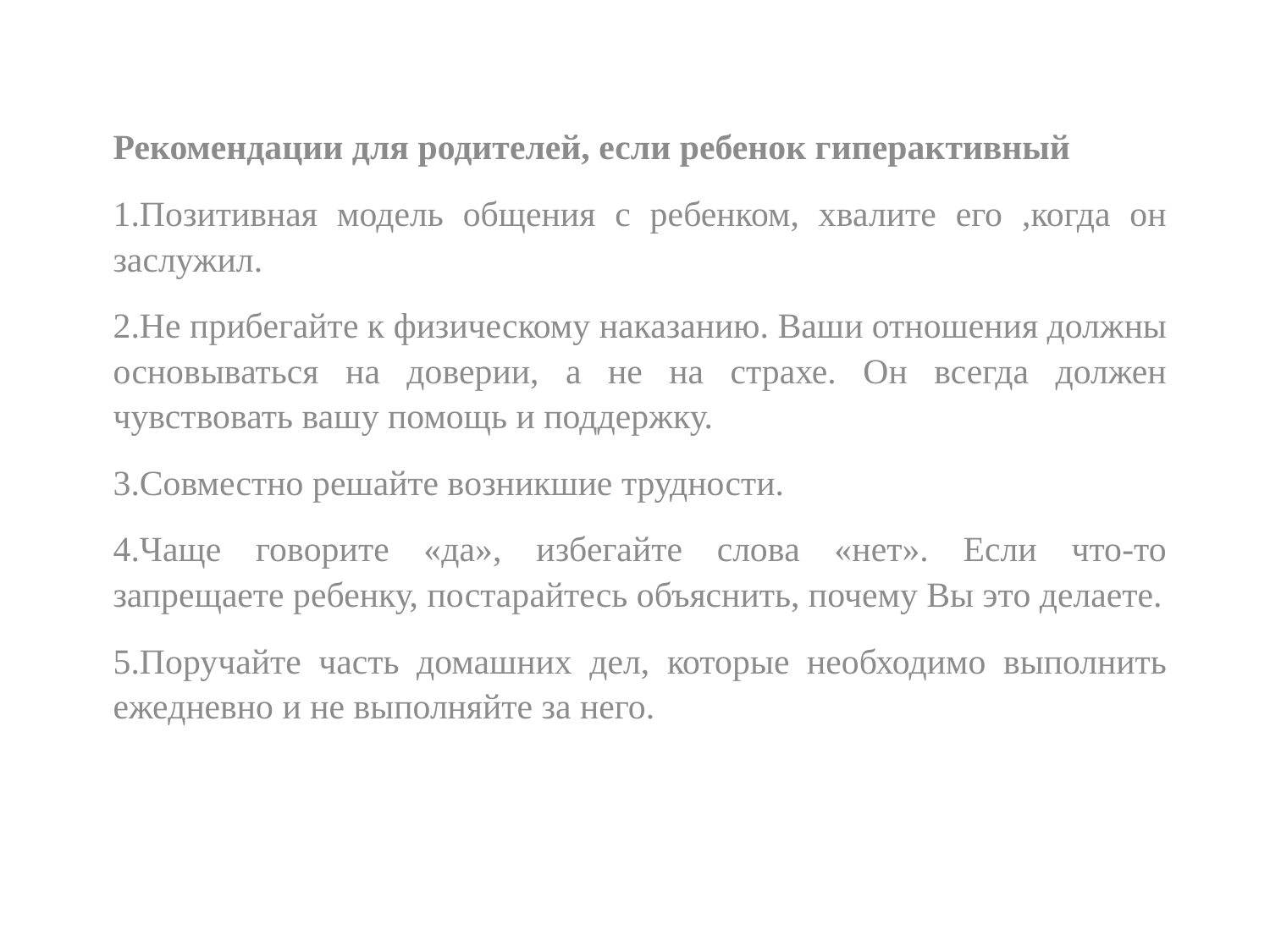

Рекомендации для родителей, если ребенок гиперактивный
1.Позитивная модель общения с ребенком, хвалите его ,когда он заслужил.
2.Не прибегайте к физическому наказанию. Ваши отношения должны основываться на доверии, а не на страхе. Он всегда должен чувствовать вашу помощь и поддержку.
3.Совместно решайте возникшие трудности.
4.Чаще говорите «да», избегайте слова «нет». Если что-то запрещаете ребенку, постарайтесь объяснить, почему Вы это делаете.
5.Поручайте часть домашних дел, которые необходимо выполнить ежедневно и не выполняйте за него.

#